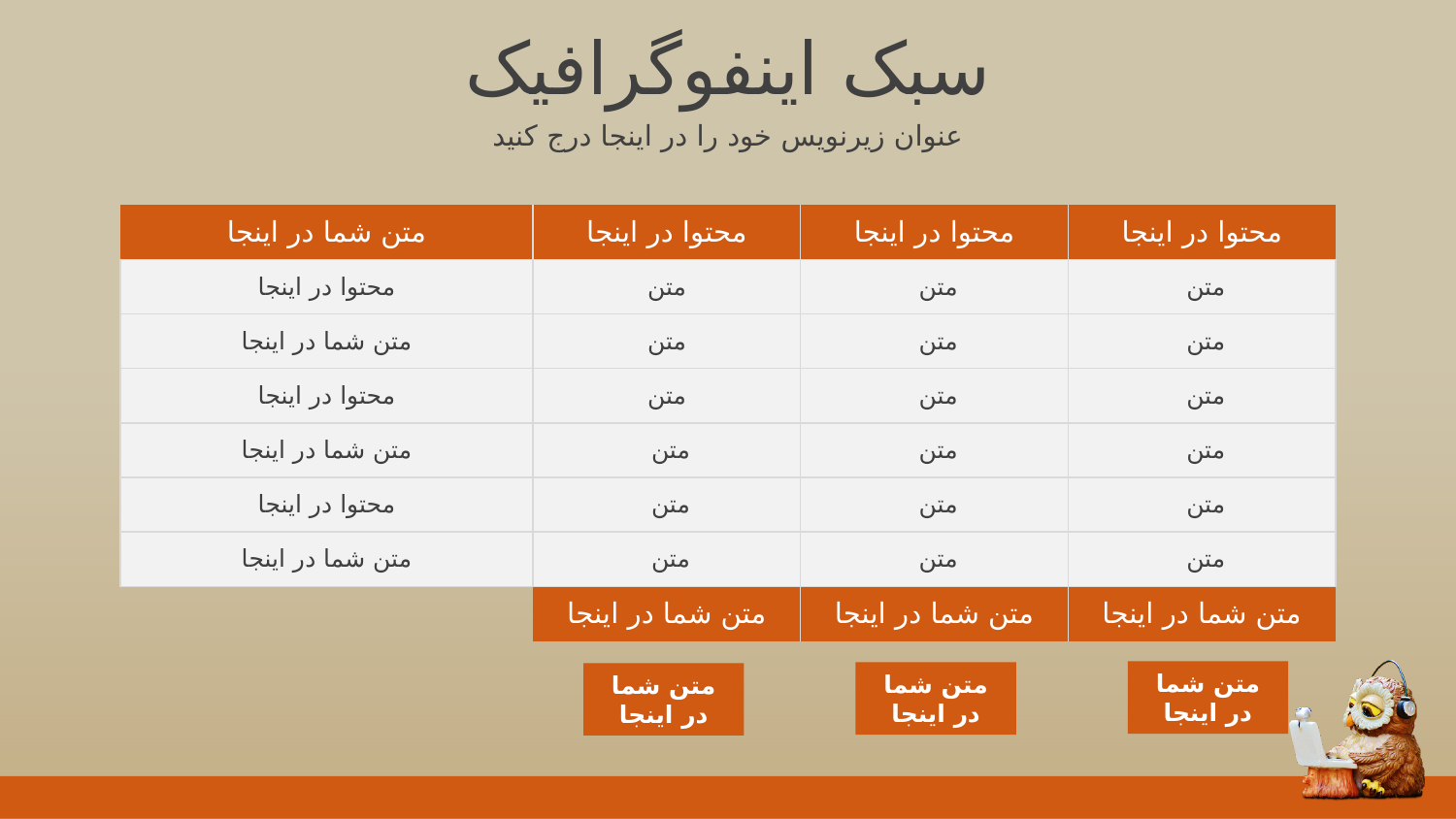

سبک اینفوگرافیک
عنوان زیرنویس خود را در اینجا درج کنید
| متن شما در اینجا | محتوا در اینجا | محتوا در اینجا | محتوا در اینجا |
| --- | --- | --- | --- |
| محتوا در اینجا | متن | متن | متن |
| متن شما در اینجا | متن | متن | متن |
| محتوا در اینجا | متن | متن | متن |
| متن شما در اینجا | متن | متن | متن |
| محتوا در اینجا | متن | متن | متن |
| متن شما در اینجا | متن | متن | متن |
|  | متن شما در اینجا | متن شما در اینجا | متن شما در اینجا |
متن شما در اینجا
متن شما در اینجا
متن شما در اینجا